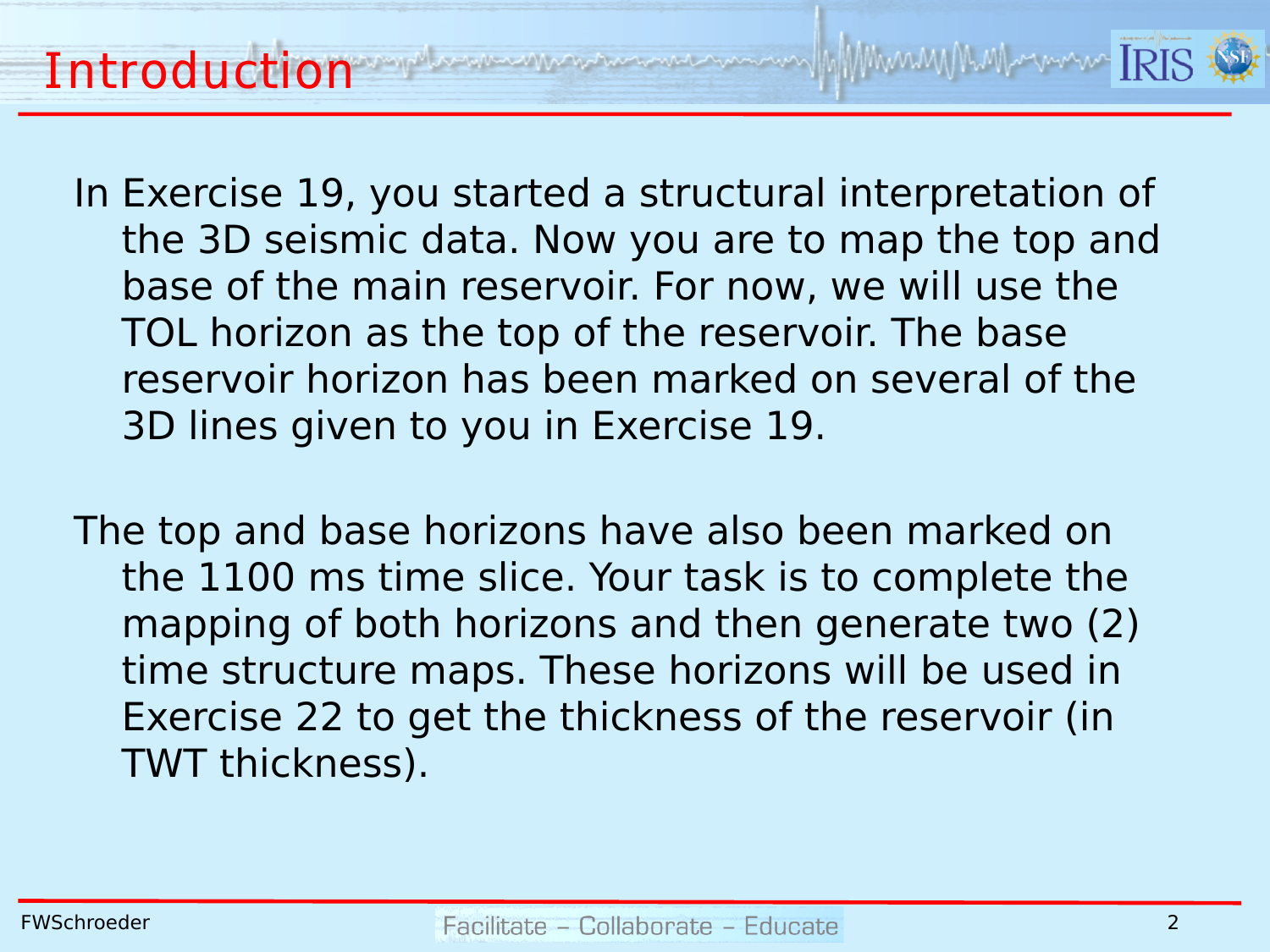

# Introduction
In Exercise 19, you started a structural interpretation of the 3D seismic data. Now you are to map the top and base of the main reservoir. For now, we will use the TOL horizon as the top of the reservoir. The base reservoir horizon has been marked on several of the 3D lines given to you in Exercise 19.

The top and base horizons have also been marked on the 1100 ms time slice. Your task is to complete the mapping of both horizons and then generate two (2) time structure maps. These horizons will be used in Exercise 22 to get the thickness of the reservoir (in TWT thickness).